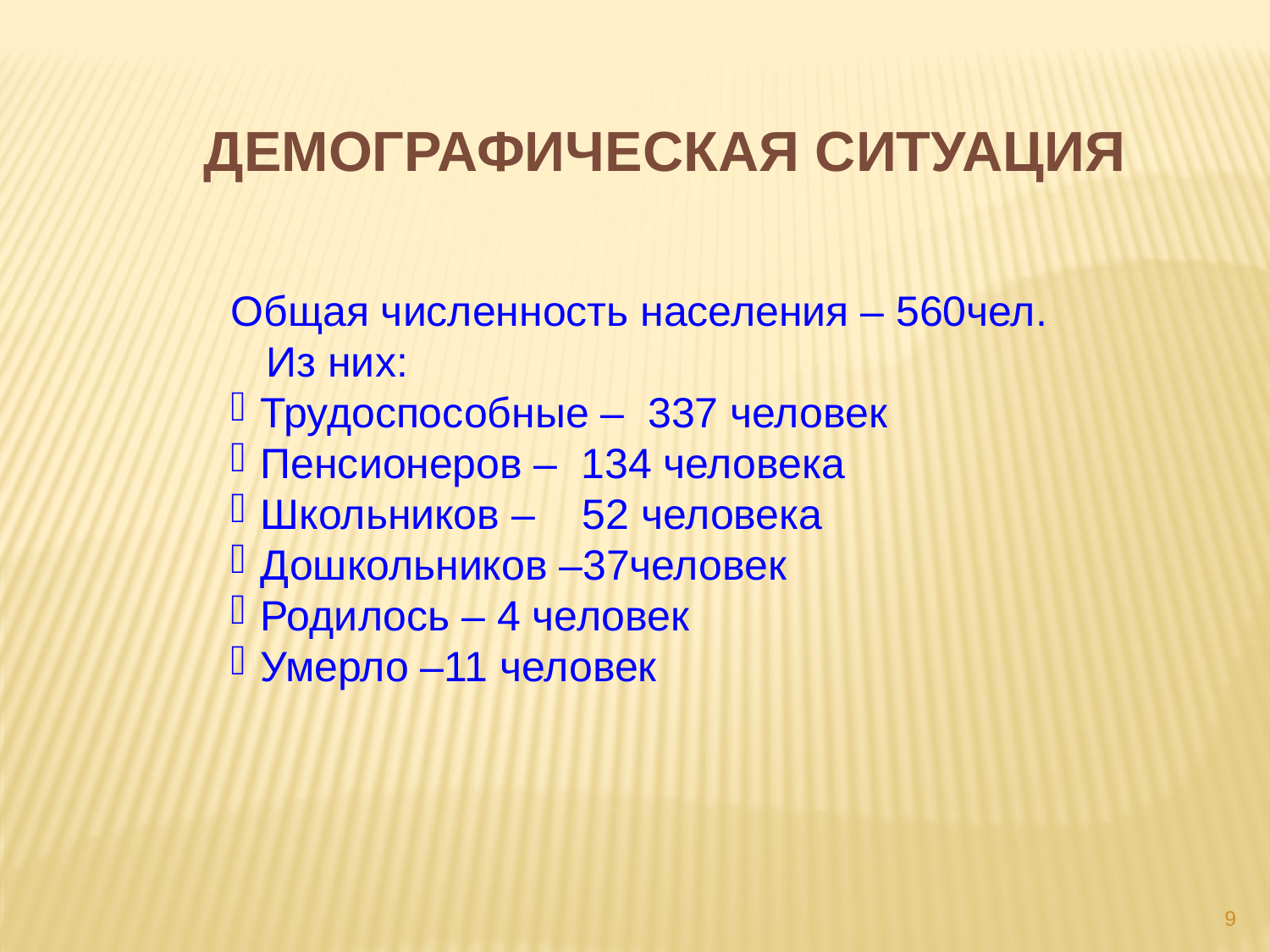

ДЕМОГРАФИЧЕСКАЯ СИТУАЦИЯ
Общая численность населения – 560чел.
   Из них:
Трудоспособные –  337 человек
Пенсионеров –  134 человека
Школьников –    52 человека
Дошкольников –37человек
Родилось – 4 человек
Умерло –11 человек
9